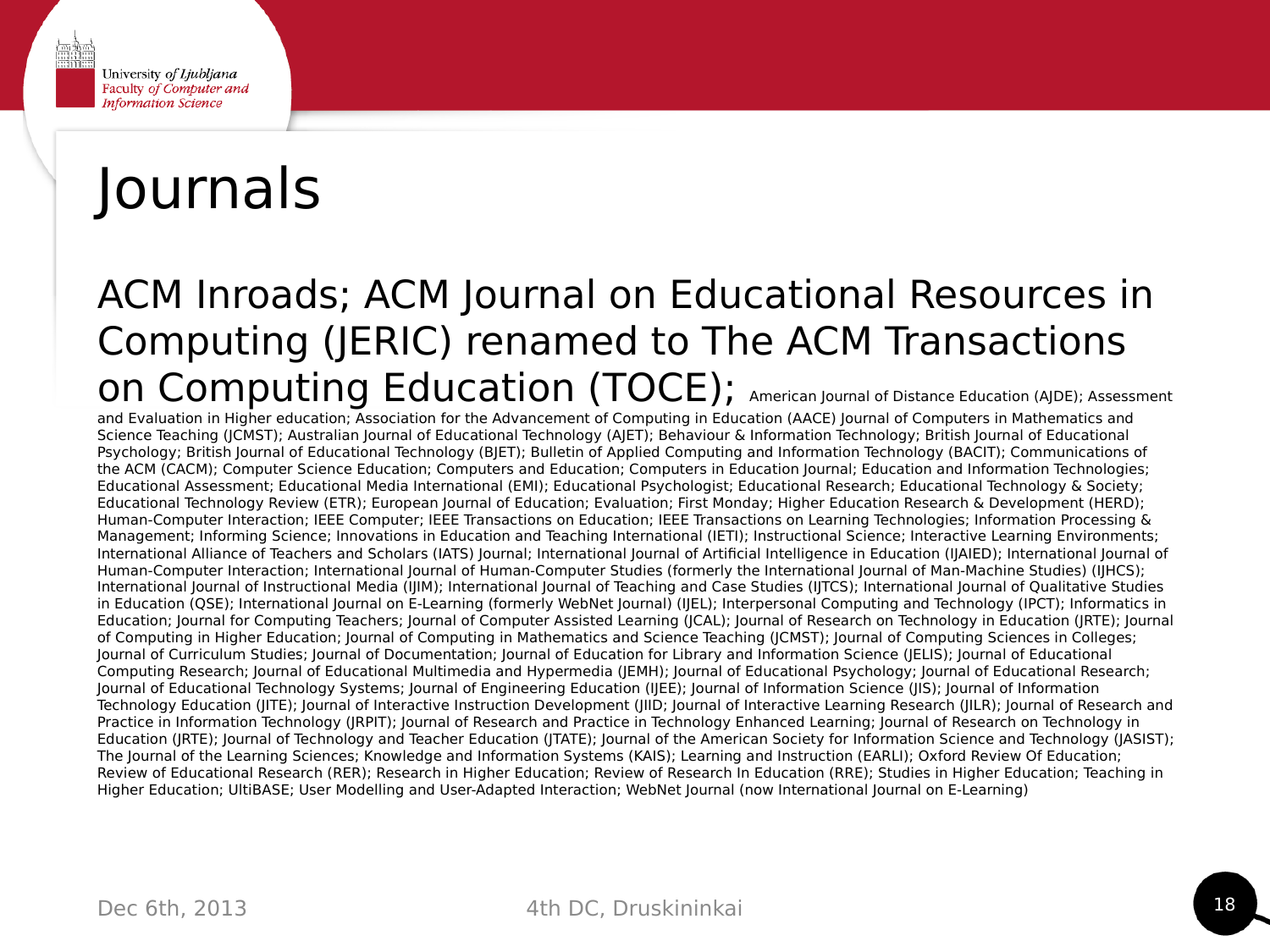

# Journals
ACM Inroads; ACM Journal on Educational Resources in Computing (JERIC) renamed to The ACM Transactions on Computing Education (TOCE); American Journal of Distance Education (AJDE); Assessment and Evaluation in Higher education; Association for the Advancement of Computing in Education (AACE) Journal of Computers in Mathematics and Science Teaching (JCMST); Australian Journal of Educational Technology (AJET); Behaviour & Information Technology; British Journal of Educational Psychology; British Journal of Educational Technology (BJET); Bulletin of Applied Computing and Information Technology (BACIT); Communications of the ACM (CACM); Computer Science Education; Computers and Education; Computers in Education Journal; Education and Information Technologies; Educational Assessment; Educational Media International (EMI); Educational Psychologist; Educational Research; Educational Technology & Society; Educational Technology Review (ETR); European Journal of Education; Evaluation; First Monday; Higher Education Research & Development (HERD); Human-Computer Interaction; IEEE Computer; IEEE Transactions on Education; IEEE Transactions on Learning Technologies; Information Processing & Management; Informing Science; Innovations in Education and Teaching International (IETI); Instructional Science; Interactive Learning Environments; International Alliance of Teachers and Scholars (IATS) Journal; International Journal of Artificial Intelligence in Education (IJAIED); International Journal of Human-Computer Interaction; International Journal of Human-Computer Studies (formerly the International Journal of Man-Machine Studies) (IJHCS); International Journal of Instructional Media (IJIM); International Journal of Teaching and Case Studies (IJTCS); International Journal of Qualitative Studies in Education (QSE); International Journal on E-Learning (formerly WebNet Journal) (IJEL); Interpersonal Computing and Technology (IPCT); Informatics in Education; Journal for Computing Teachers; Journal of Computer Assisted Learning (JCAL); Journal of Research on Technology in Education (JRTE); Journal of Computing in Higher Education; Journal of Computing in Mathematics and Science Teaching (JCMST); Journal of Computing Sciences in Colleges; Journal of Curriculum Studies; Journal of Documentation; Journal of Education for Library and Information Science (JELIS); Journal of Educational Computing Research; Journal of Educational Multimedia and Hypermedia (JEMH); Journal of Educational Psychology; Journal of Educational Research; Journal of Educational Technology Systems; Journal of Engineering Education (IJEE); Journal of Information Science (JIS); Journal of Information Technology Education (JITE); Journal of Interactive Instruction Development (JIID; Journal of Interactive Learning Research (JILR); Journal of Research and Practice in Information Technology (JRPIT); Journal of Research and Practice in Technology Enhanced Learning; Journal of Research on Technology in Education (JRTE); Journal of Technology and Teacher Education (JTATE); Journal of the American Society for Information Science and Technology (JASIST); The Journal of the Learning Sciences; Knowledge and Information Systems (KAIS); Learning and Instruction (EARLI); Oxford Review Of Education; Review of Educational Research (RER); Research in Higher Education; Review of Research In Education (RRE); Studies in Higher Education; Teaching in Higher Education; UltiBASE; User Modelling and User-Adapted Interaction; WebNet Journal (now International Journal on E-Learning)
18
Dec 6th, 2013
4th DC, Druskininkai